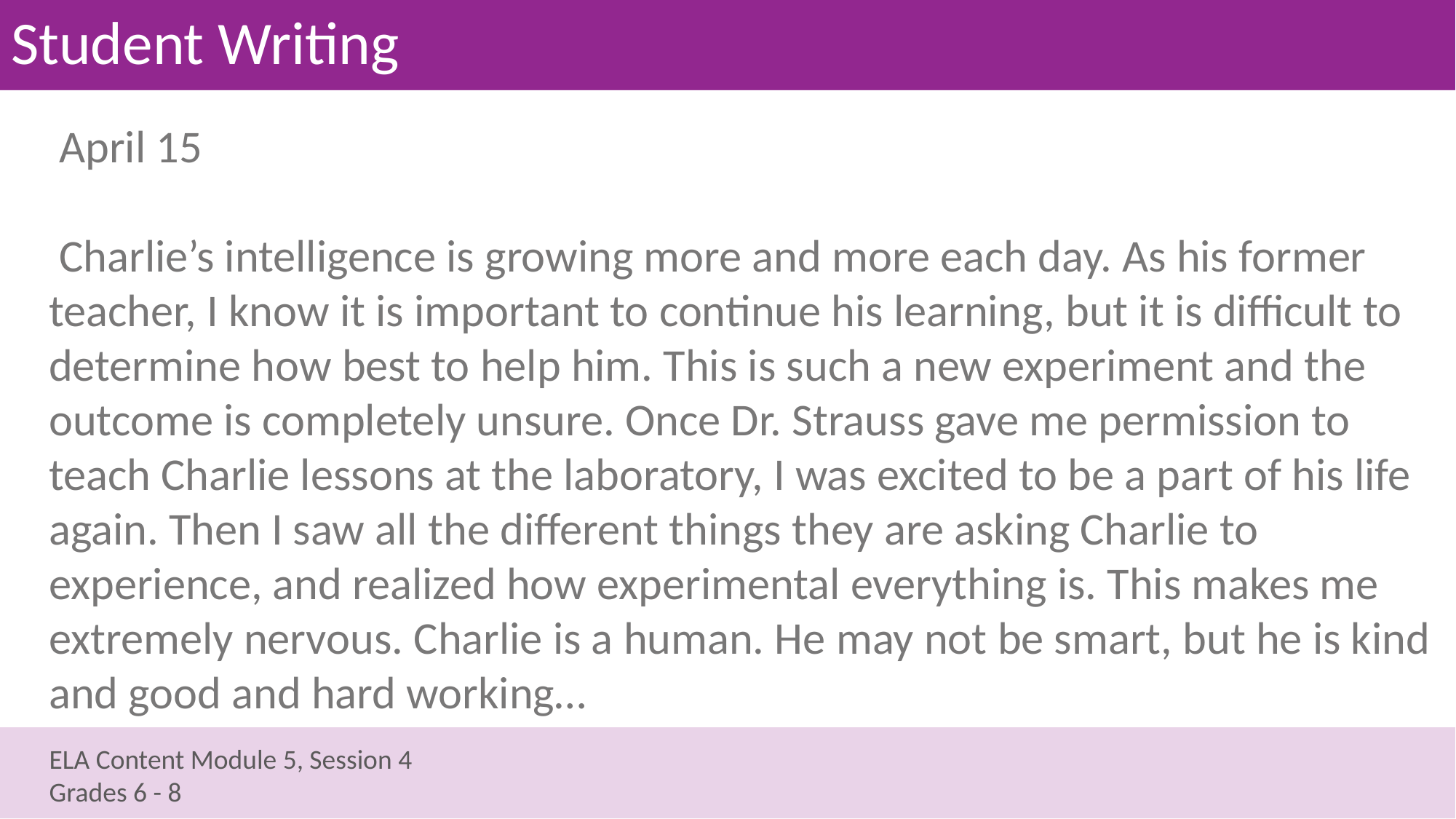

# Student Writing
 April 15

 Charlie’s intelligence is growing more and more each day. As his former teacher, I know it is important to continue his learning, but it is difficult to determine how best to help him. This is such a new experiment and the outcome is completely unsure. Once Dr. Strauss gave me permission to teach Charlie lessons at the laboratory, I was excited to be a part of his life again. Then I saw all the different things they are asking Charlie to experience, and realized how experimental everything is. This makes me extremely nervous. Charlie is a human. He may not be smart, but he is kind and good and hard working…